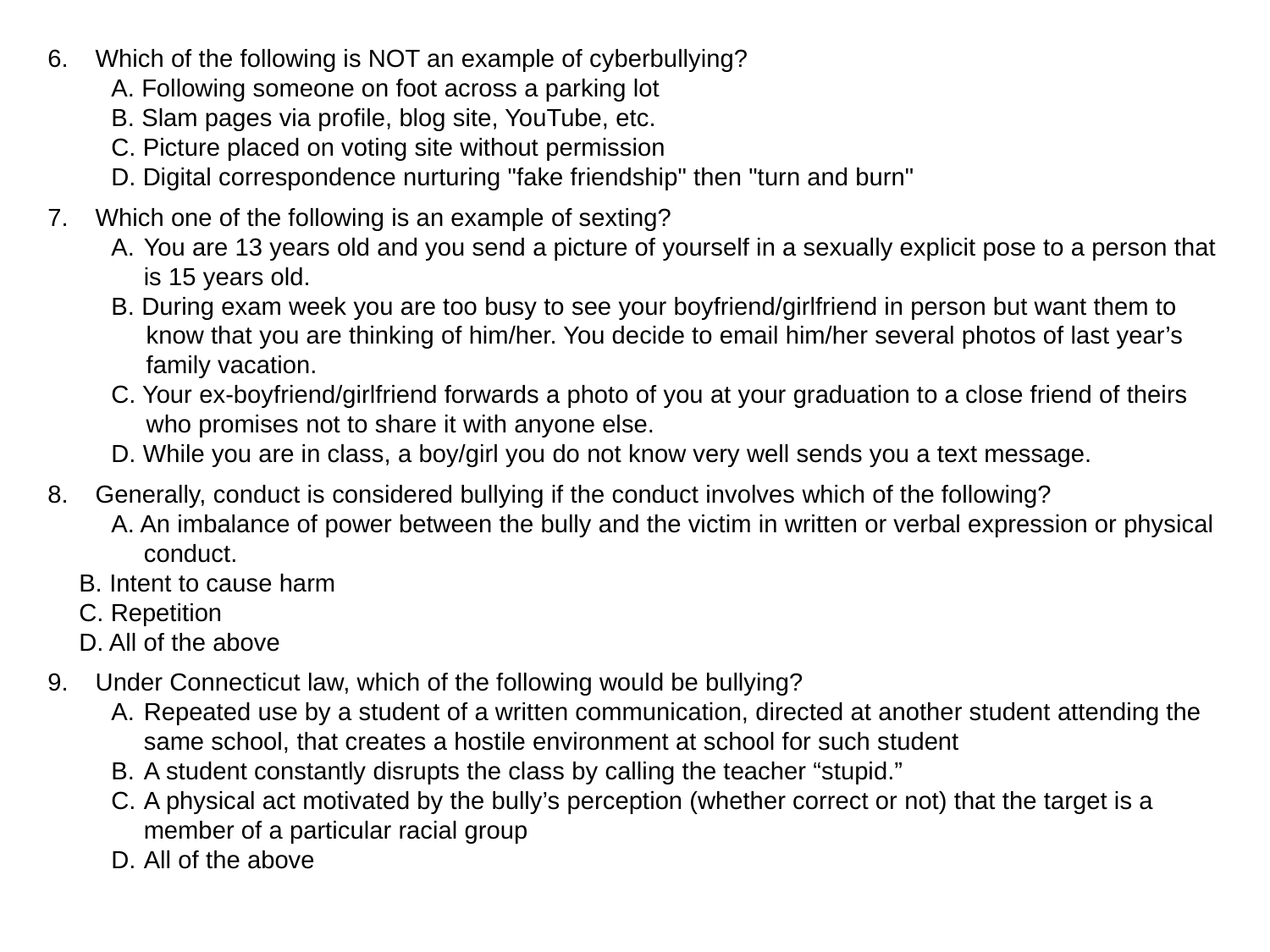

Which of the following is NOT an example of cyberbullying?
A. Following someone on foot across a parking lot
B. Slam pages via profile, blog site, YouTube, etc.
C. Picture placed on voting site without permission
D. Digital correspondence nurturing "fake friendship" then "turn and burn"
Which one of the following is an example of sexting?
You are 13 years old and you send a picture of yourself in a sexually explicit pose to a person that is 15 years old.
B. During exam week you are too busy to see your boyfriend/girlfriend in person but want them to
     know that you are thinking of him/her. You decide to email him/her several photos of last year’s
     family vacation.
C. Your ex-boyfriend/girlfriend forwards a photo of you at your graduation to a close friend of theirs
     who promises not to share it with anyone else.
D. While you are in class, a boy/girl you do not know very well sends you a text message.
Generally, conduct is considered bullying if the conduct involves which of the following?
A. An imbalance of power between the bully and the victim in written or verbal expression or physical conduct.
B. Intent to cause harm
C. Repetition
D. All of the above
Under Connecticut law, which of the following would be bullying?
Repeated use by a student of a written communication, directed at another student attending the same school, that creates a hostile environment at school for such student
A student constantly disrupts the class by calling the teacher “stupid.”
A physical act motivated by the bully’s perception (whether correct or not) that the target is a member of a particular racial group
All of the above